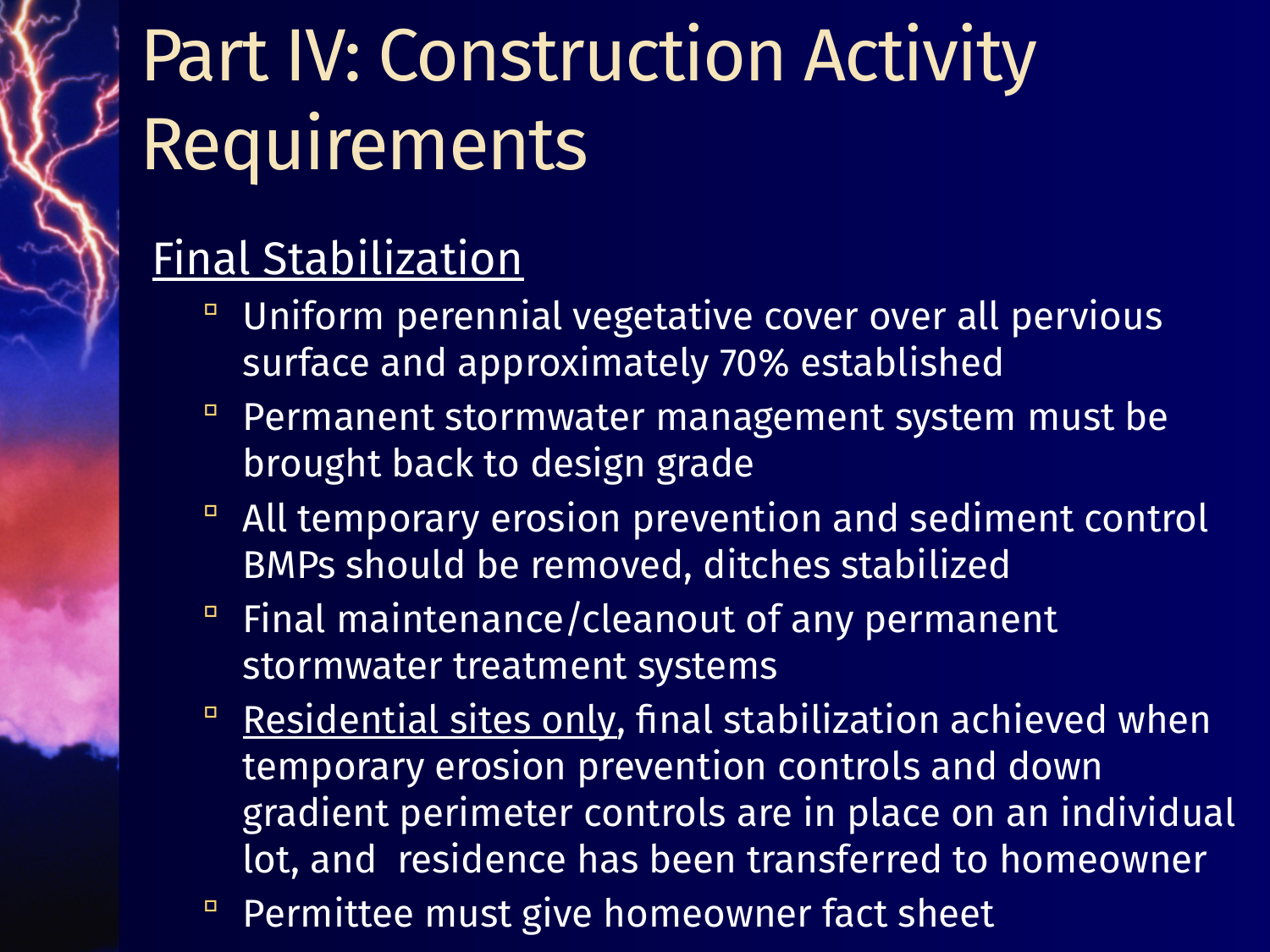

# Part IV: Construction Activity Requirements
 Final Stabilization
Uniform perennial vegetative cover over all pervious surface and approximately 70% established
Permanent stormwater management system must be brought back to design grade
All temporary erosion prevention and sediment control BMPs should be removed, ditches stabilized
Final maintenance/cleanout of any permanent stormwater treatment systems
Residential sites only, final stabilization achieved when temporary erosion prevention controls and down gradient perimeter controls are in place on an individual lot, and  residence has been transferred to homeowner
Permittee must give homeowner fact sheet